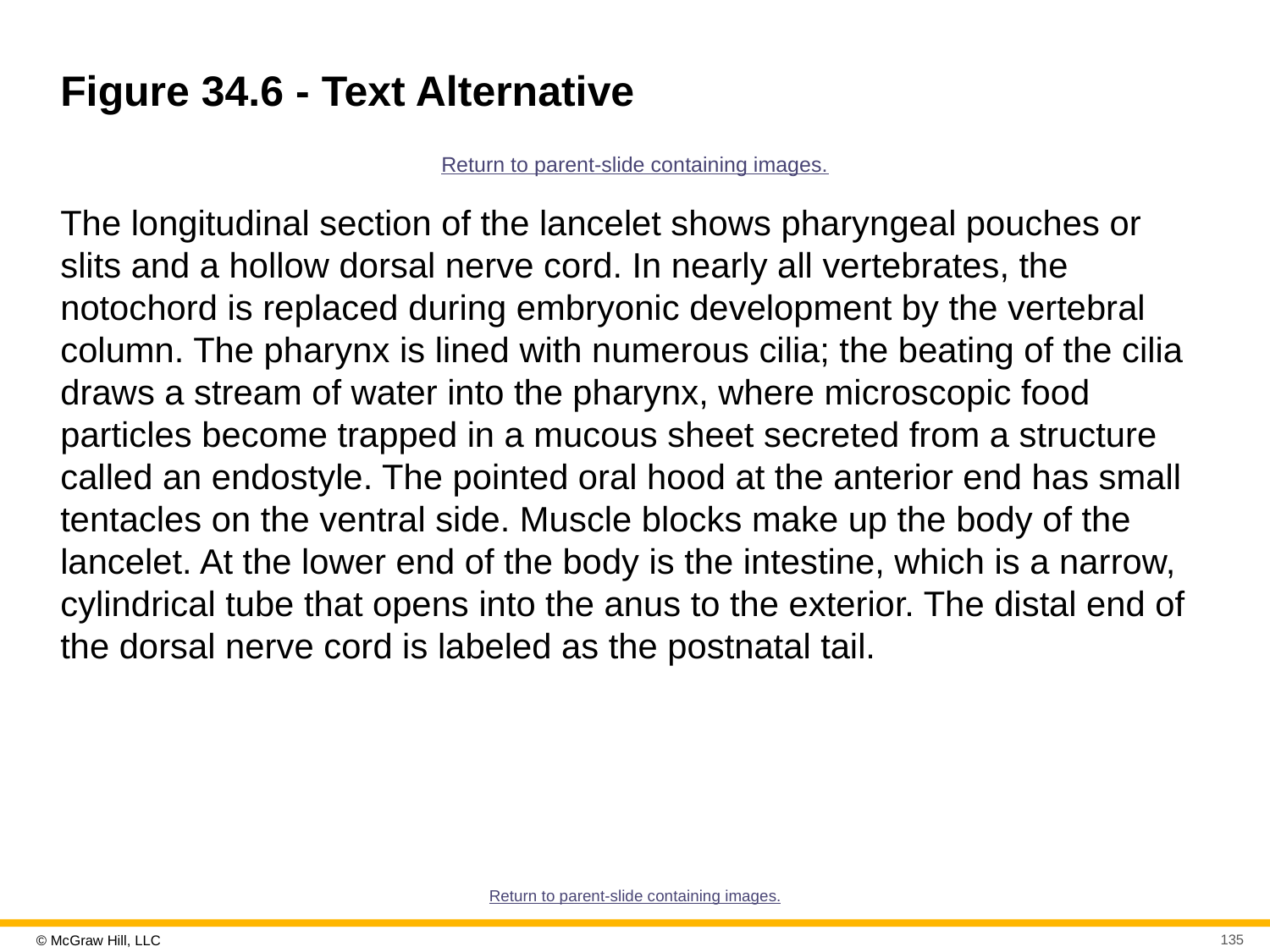

# Figure 34.6 - Text Alternative
Return to parent-slide containing images.
The longitudinal section of the lancelet shows pharyngeal pouches or slits and a hollow dorsal nerve cord. In nearly all vertebrates, the notochord is replaced during embryonic development by the vertebral column. The pharynx is lined with numerous cilia; the beating of the cilia draws a stream of water into the pharynx, where microscopic food particles become trapped in a mucous sheet secreted from a structure called an endostyle. The pointed oral hood at the anterior end has small tentacles on the ventral side. Muscle blocks make up the body of the lancelet. At the lower end of the body is the intestine, which is a narrow, cylindrical tube that opens into the anus to the exterior. The distal end of the dorsal nerve cord is labeled as the postnatal tail.
Return to parent-slide containing images.
135